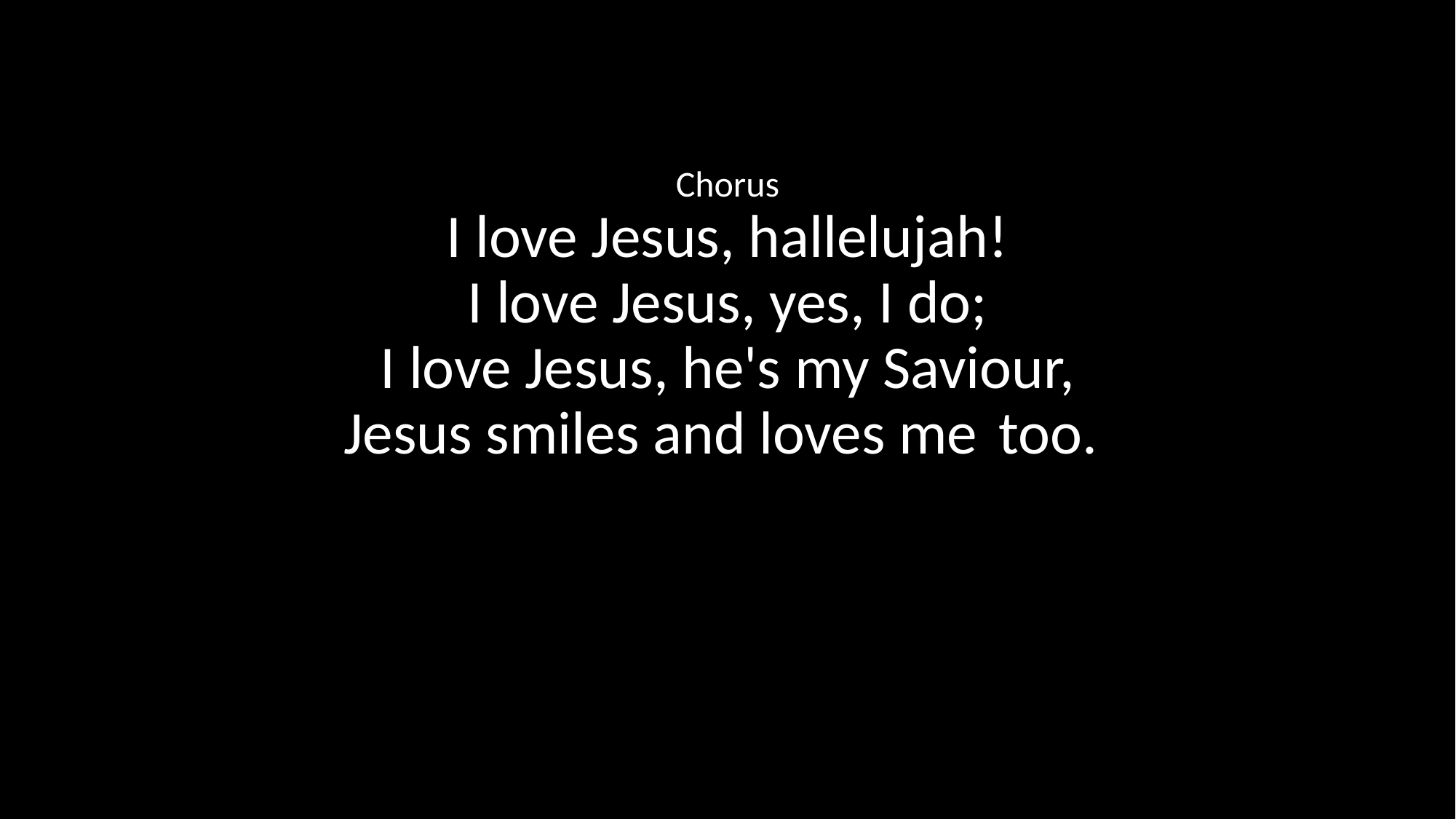

Chorus
I love Jesus, hallelujah!
I love Jesus, yes, I do;
I love Jesus, he's my Saviour,
Jesus smiles and loves me 	too.